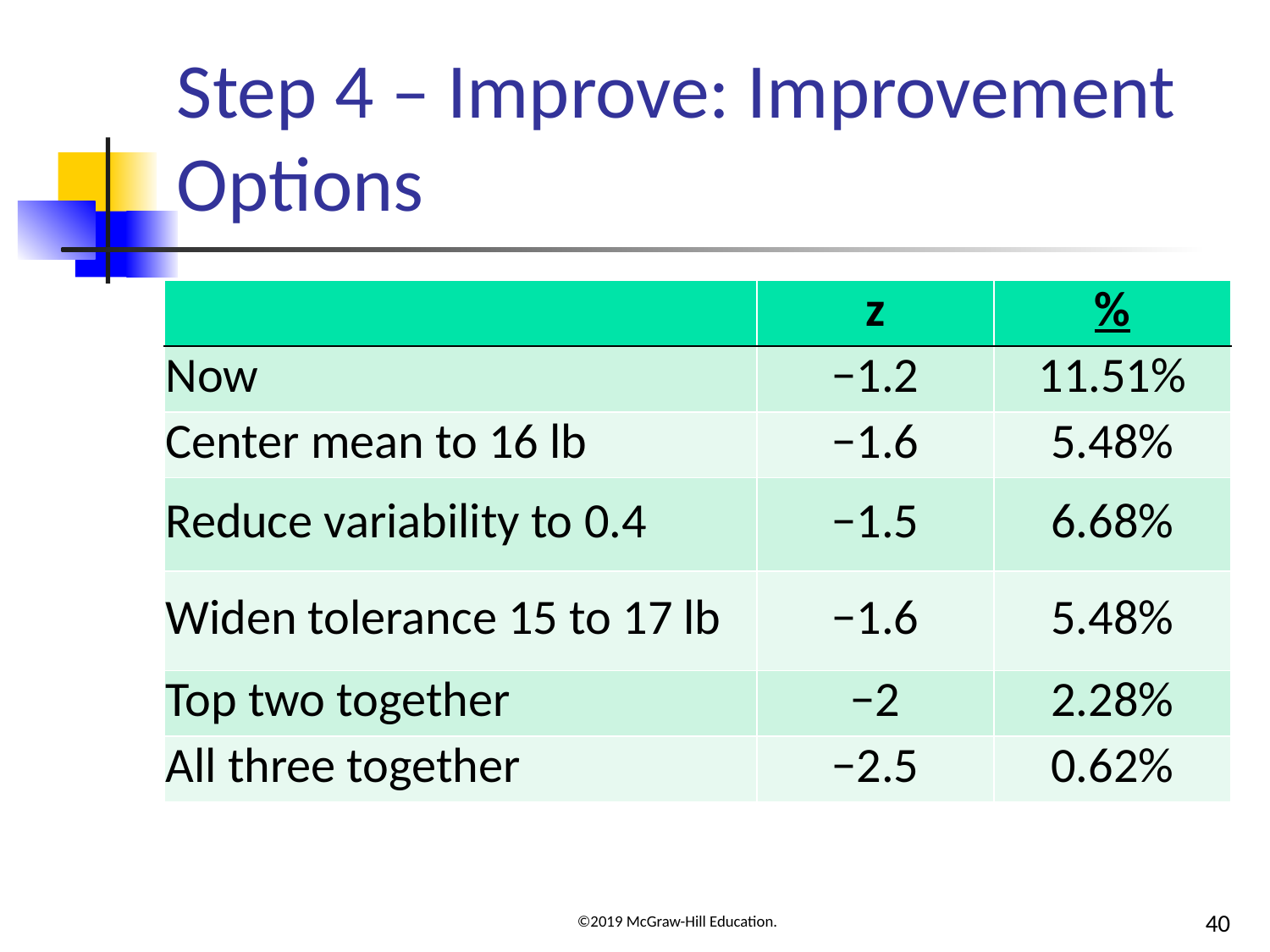

# Step 4 – Improve: Improvement Options
| Blank | z | % |
| --- | --- | --- |
| Now | −1.2 | 11.51% |
| Center mean to 16 lb | −1.6 | 5.48% |
| Reduce variability to 0.4 | −1.5 | 6.68% |
| Widen tolerance 15 to 17 lb | −1.6 | 5.48% |
| Top two together | −2 | 2.28% |
| All three together | −2.5 | 0.62% |